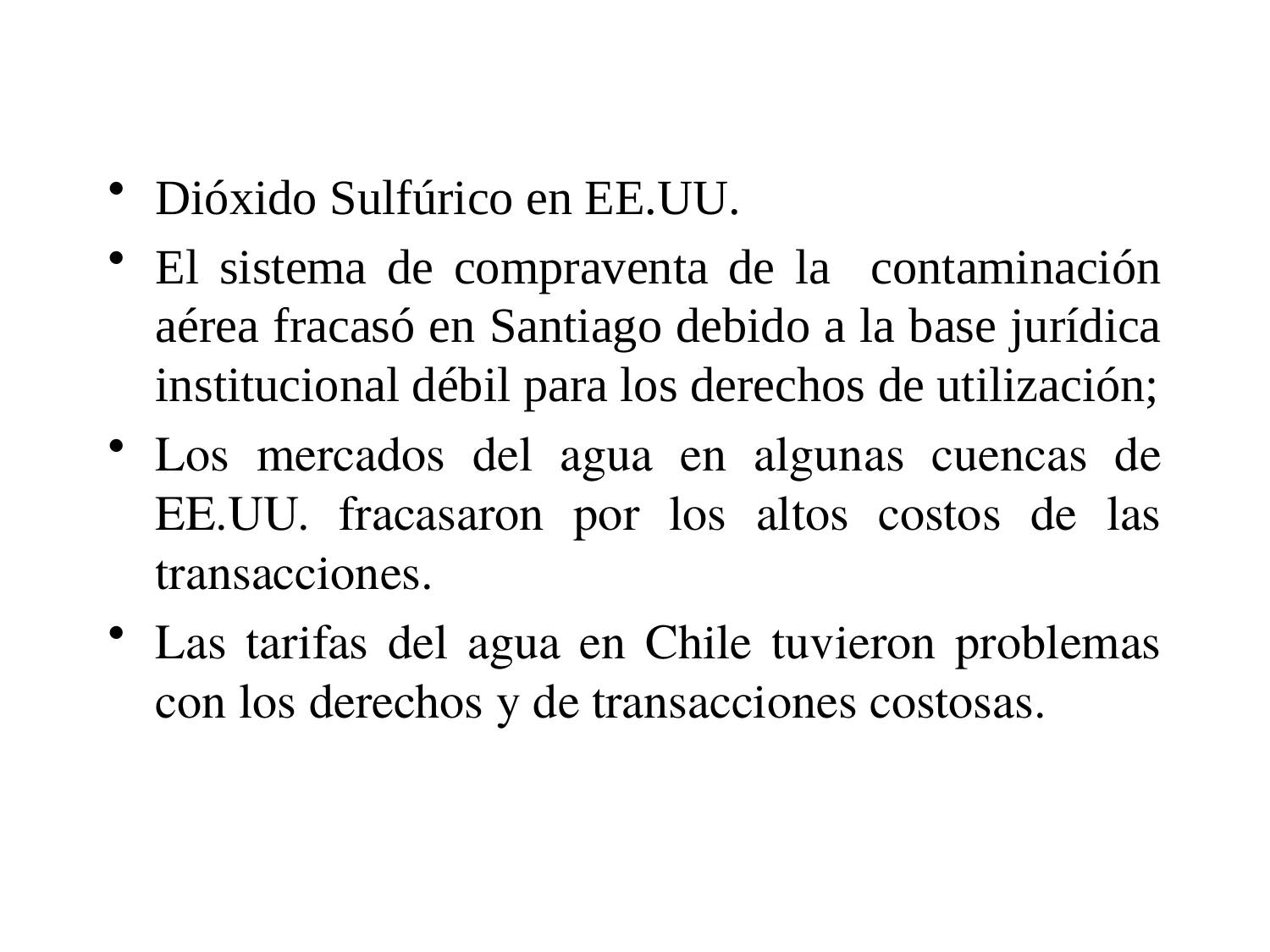

#
Dióxido Sulfúrico en EE.UU.
El sistema de compraventa de la  contaminación aérea fracasó en Santiago debido a la base jurídica institucional débil para los derechos de utilización;
Los mercados del agua en algunas cuencas de EE.UU. fracasaron por los altos costos de las transacciones.
Las tarifas del agua en Chile tuvieron problemas con los derechos y de transacciones costosas.